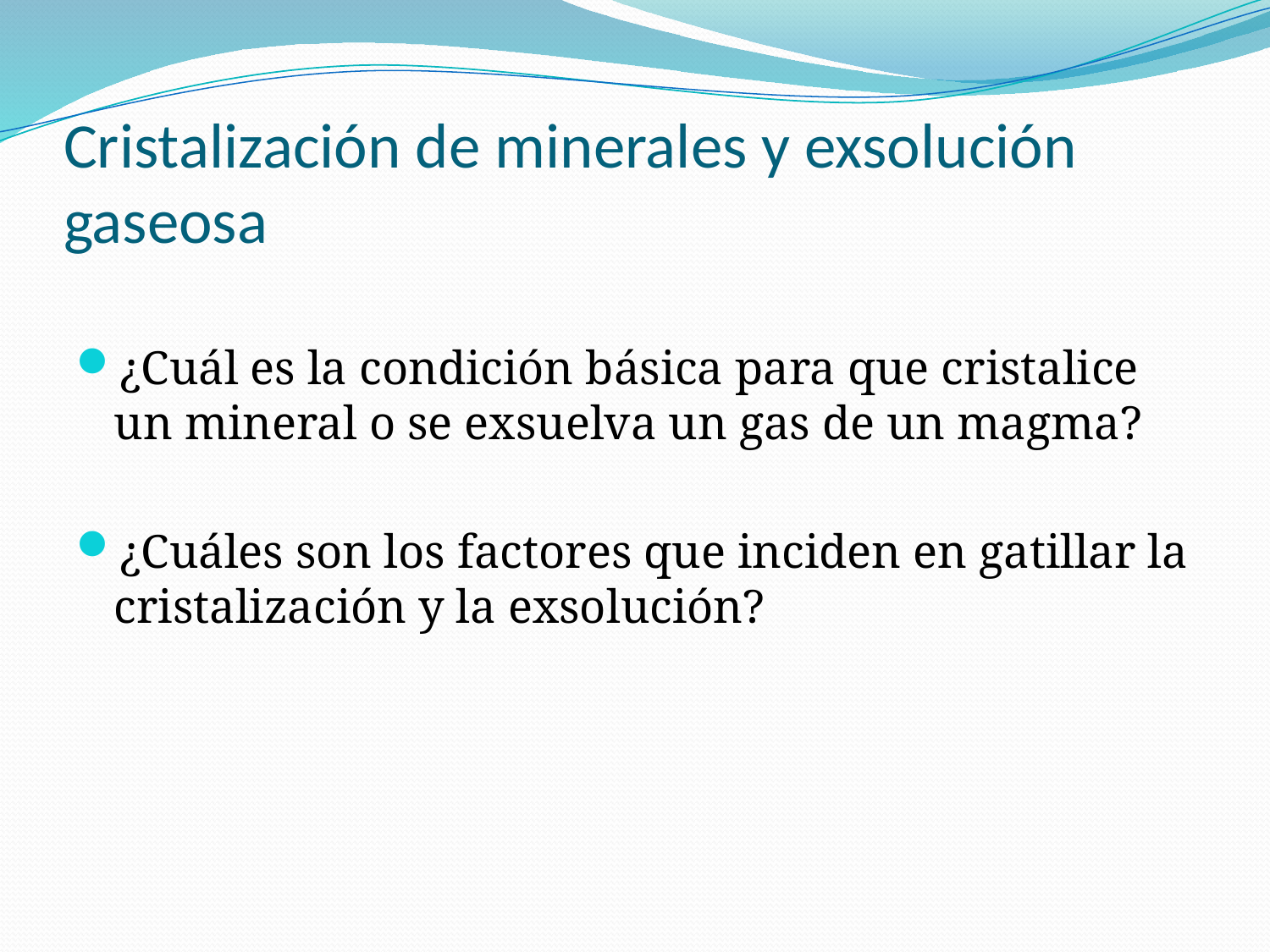

# Cristalización de minerales y exsolución gaseosa

¿Cuál es la condición básica para que cristalice un mineral o se exsuelva un gas de un magma?

¿Cuáles son los factores que inciden en gatillar la cristalización y la exsolución?